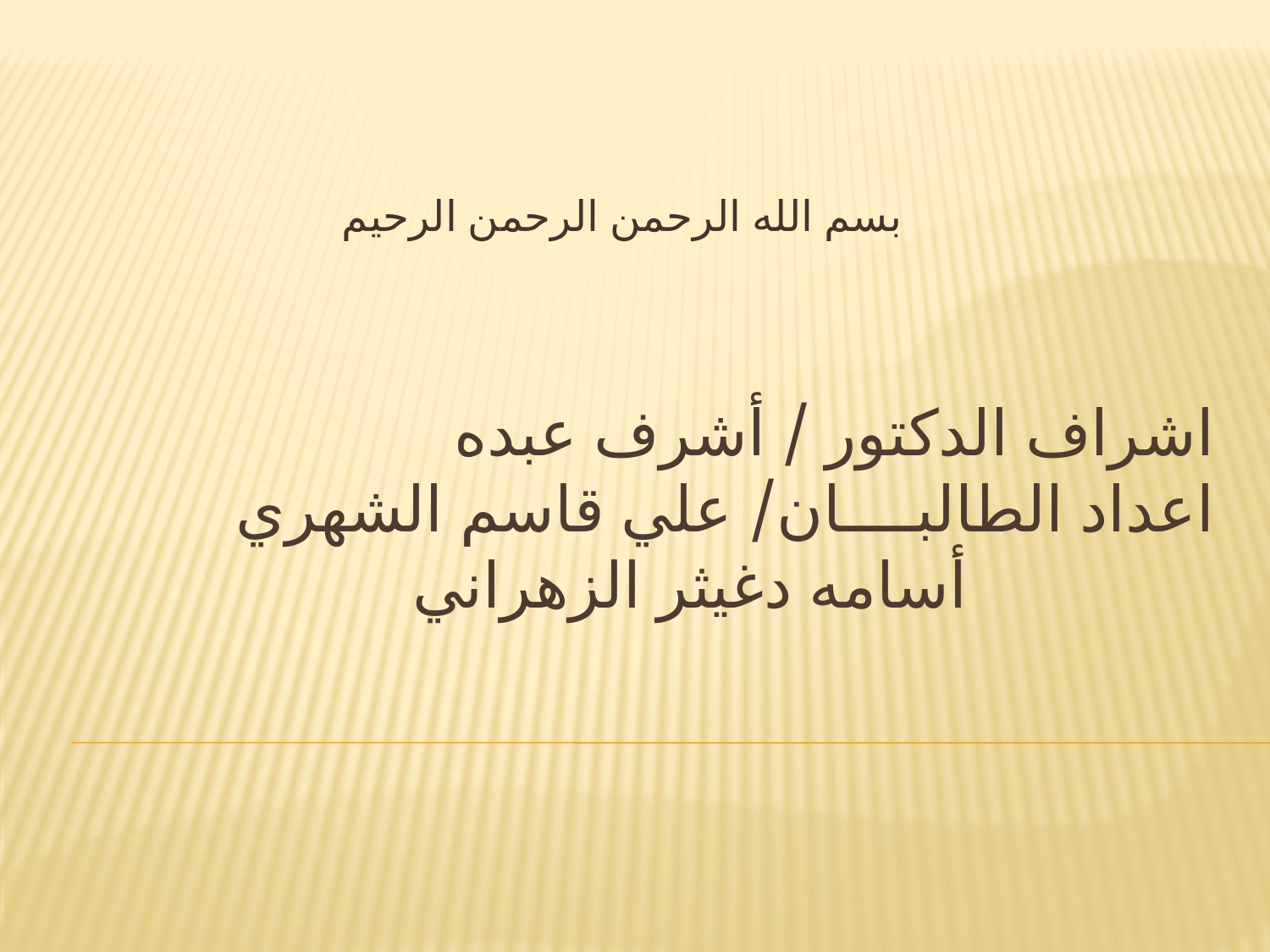

بسم الله الرحمن الرحمن الرحيم
# اشراف الدكتور / أشرف عبده اعداد الطالبــــان/ علي قاسم الشهري أسامه دغيثر الزهراني